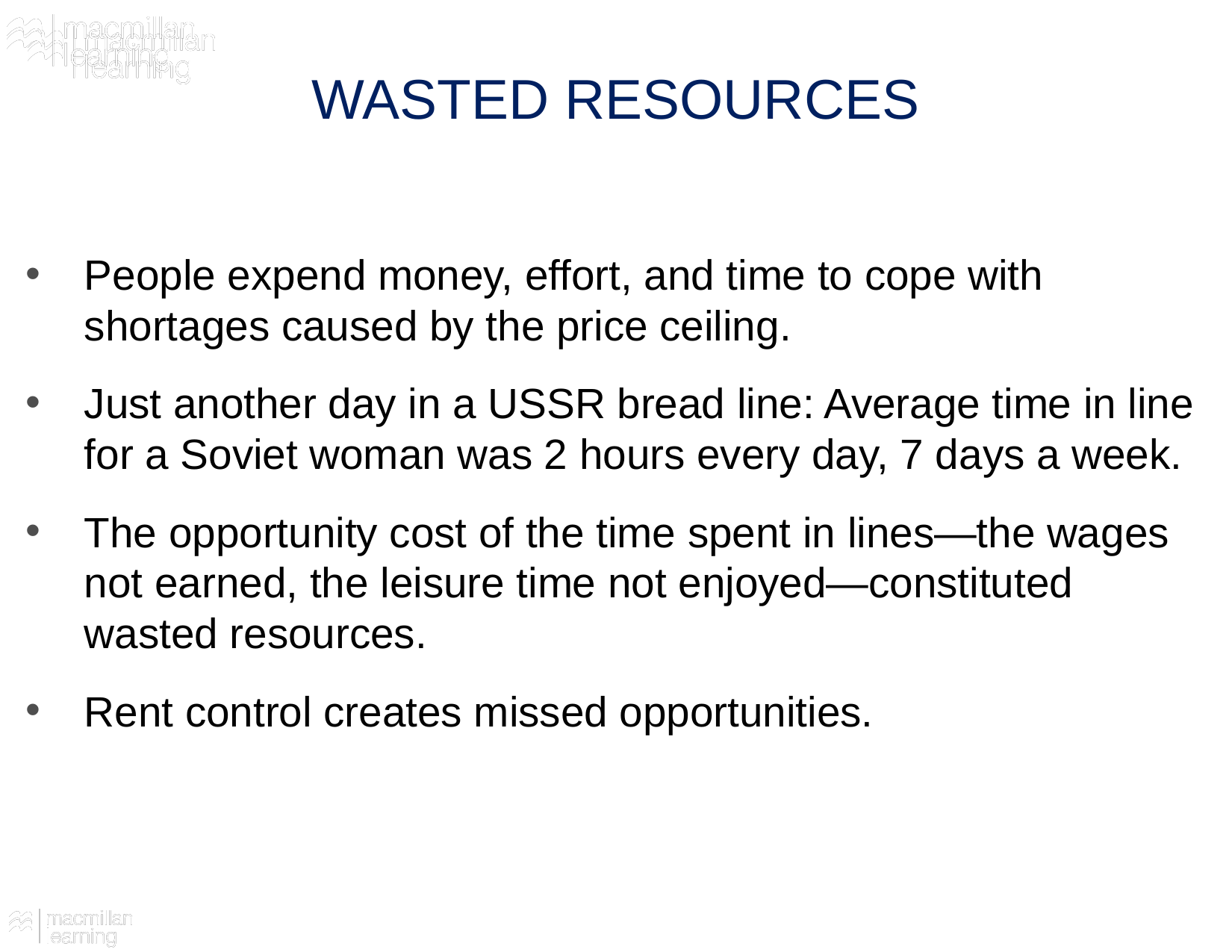

# WASTED RESOURCES
People expend money, effort, and time to cope with shortages caused by the price ceiling.
Just another day in a USSR bread line: Average time in line for a Soviet woman was 2 hours every day, 7 days a week.
The opportunity cost of the time spent in lines—the wages not earned, the leisure time not enjoyed—constituted wasted resources.
Rent control creates missed opportunities.